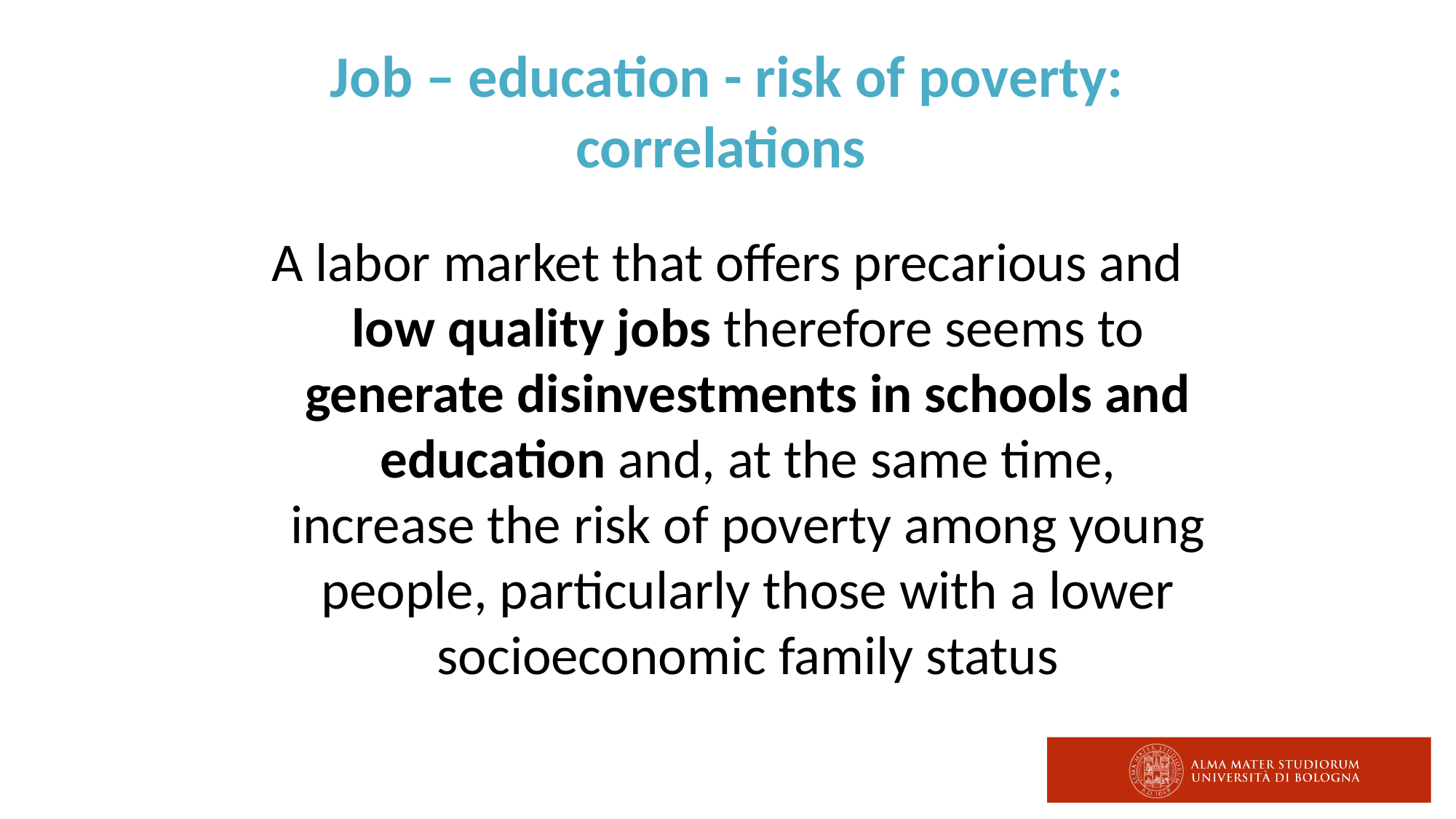

# Job – education - risk of poverty: correlations

A labor market that offers precarious and low quality jobs therefore seems to generate disinvestments in schools and education and, at the same time, increase the risk of poverty among young people, particularly those with a lower socioeconomic family status